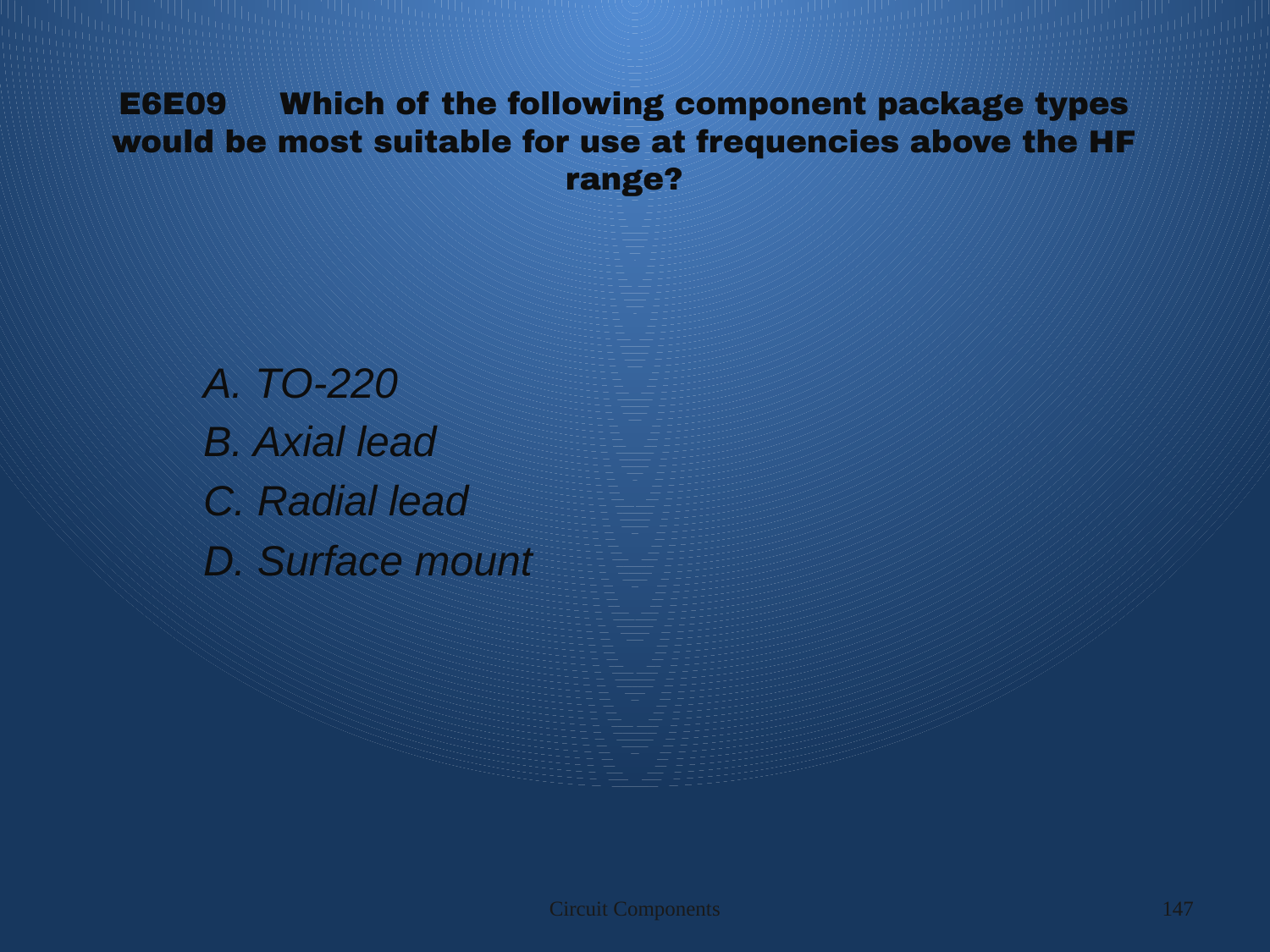

# E6E09     Which of the following component package types would be most suitable for use at frequencies above the HF range?
A. TO-220
B. Axial lead
C. Radial lead
D. Surface mount
Circuit Components
147